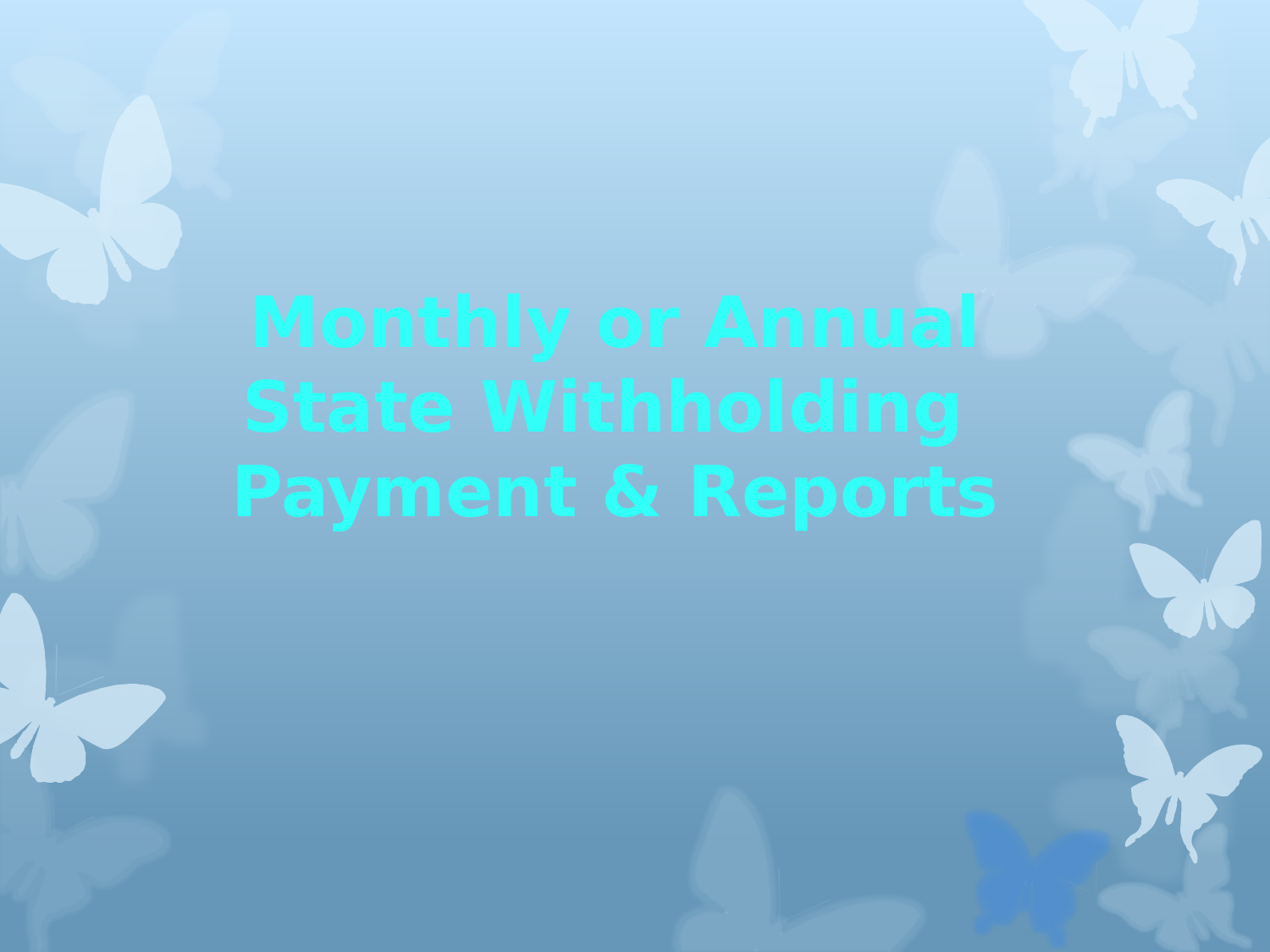

Monthly or Annual
State Withholding
Payment & Reports